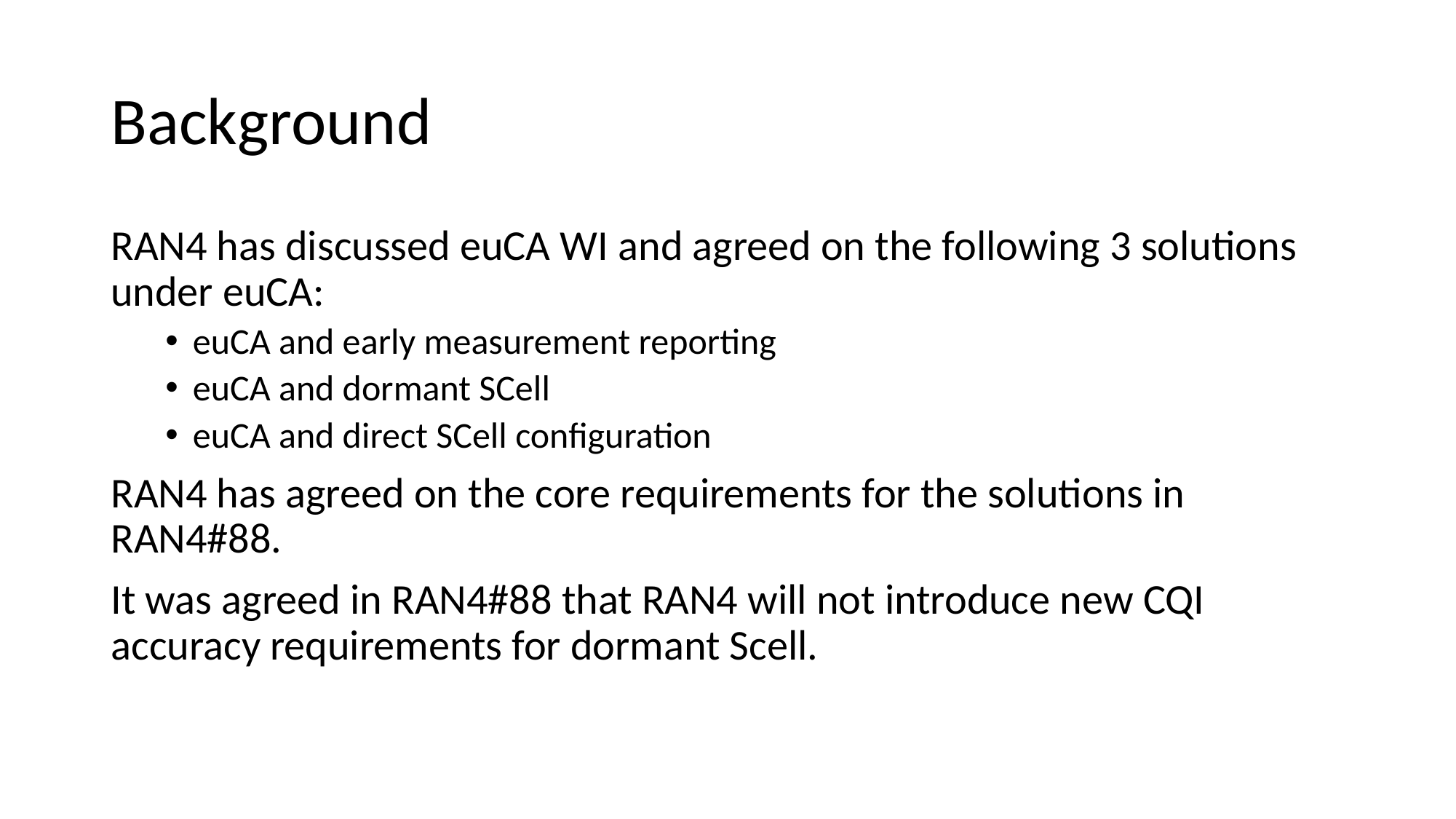

# Background
RAN4 has discussed euCA WI and agreed on the following 3 solutions under euCA:
euCA and early measurement reporting
euCA and dormant SCell
euCA and direct SCell configuration
RAN4 has agreed on the core requirements for the solutions in RAN4#88.
It was agreed in RAN4#88 that RAN4 will not introduce new CQI accuracy requirements for dormant Scell.